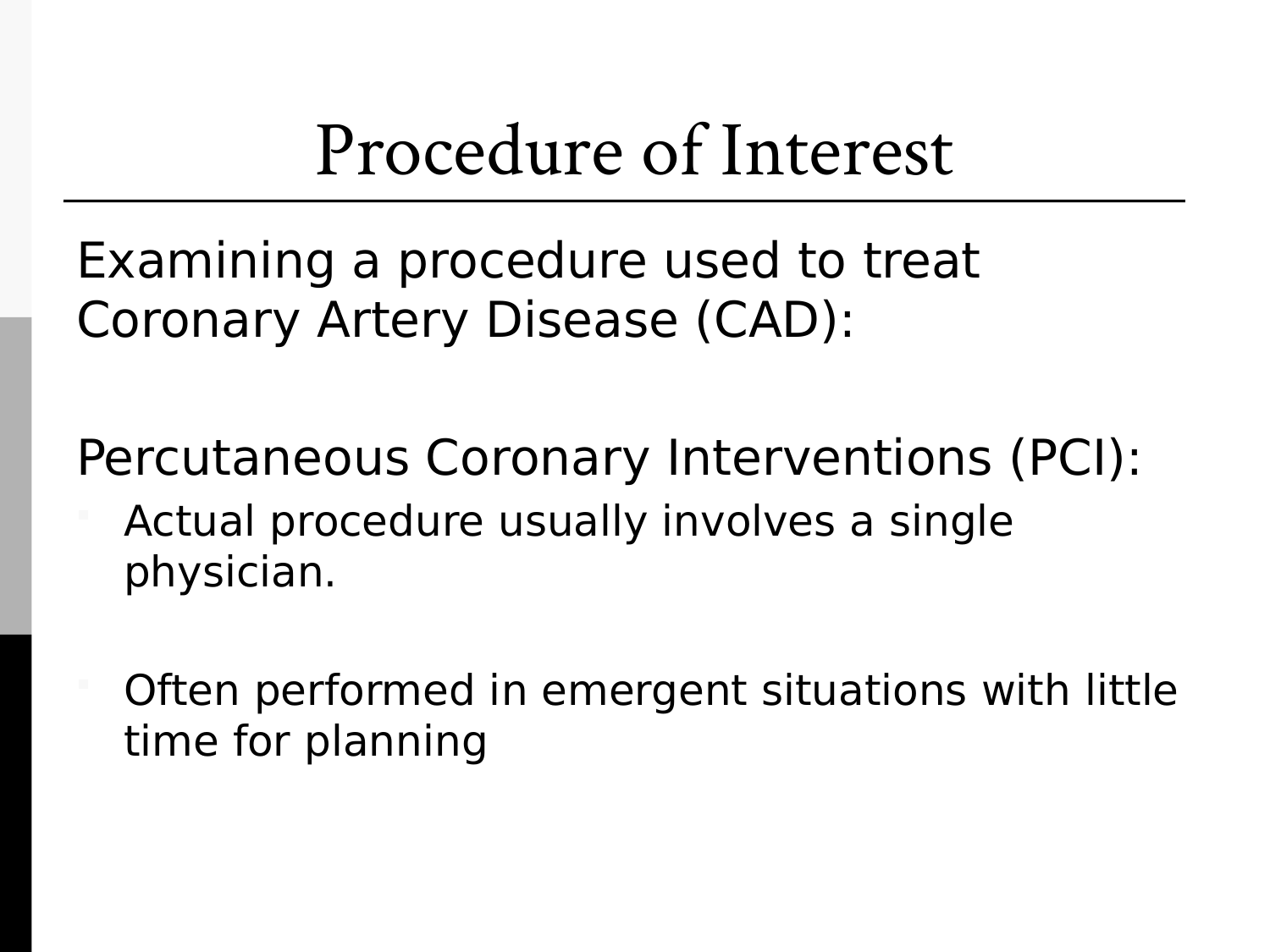

# Procedure of Interest
Examining a procedure used to treat Coronary Artery Disease (CAD):

Percutaneous Coronary Interventions (PCI):
Actual procedure usually involves a single physician.

Often performed in emergent situations with little time for planning